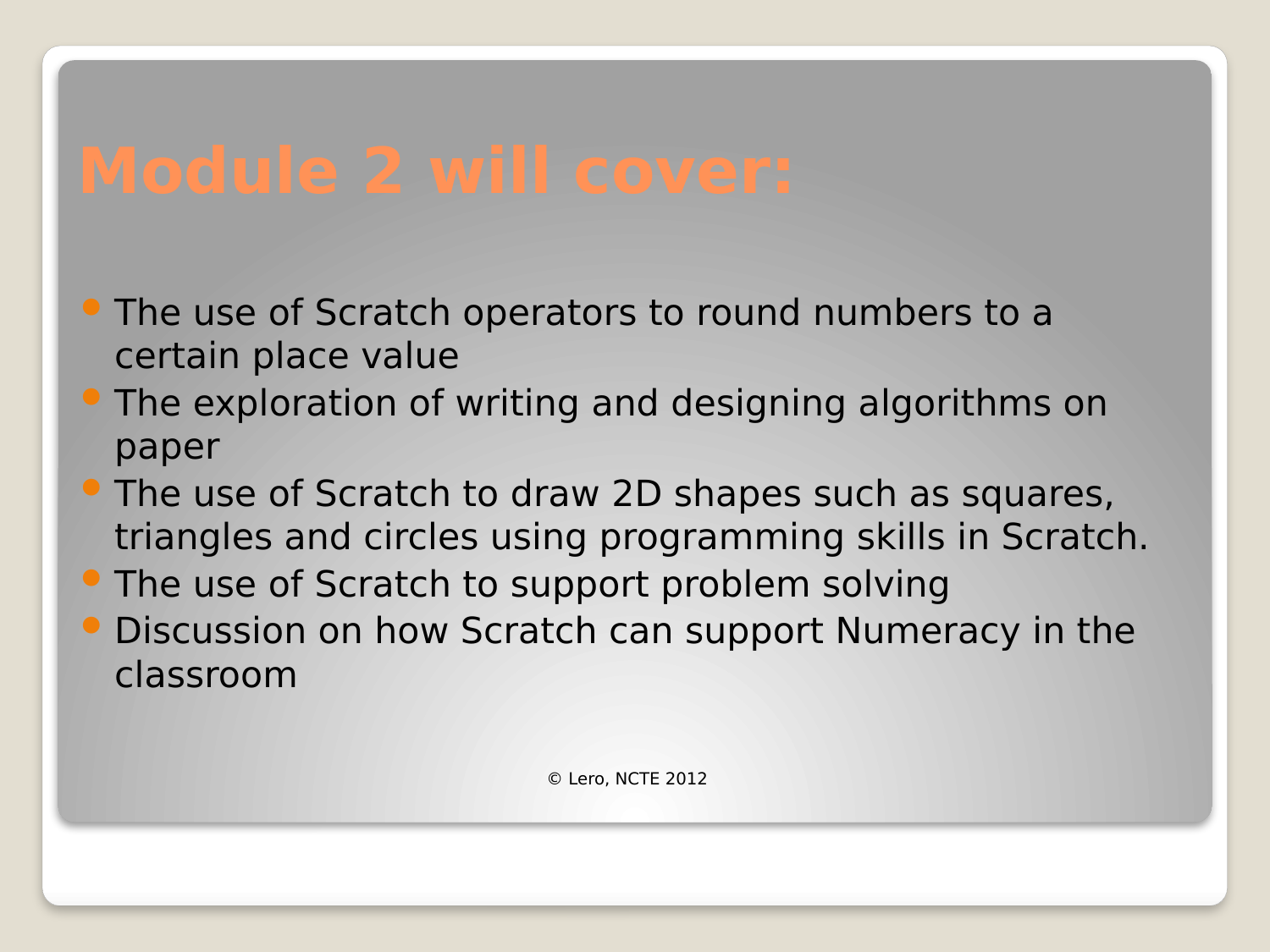

# Module 2 will cover:

The use of Scratch operators to round numbers to a certain place value
The exploration of writing and designing algorithms on paper
The use of Scratch to draw 2D shapes such as squares, triangles and circles using programming skills in Scratch.
The use of Scratch to support problem solving
Discussion on how Scratch can support Numeracy in the classroom

© Lero, NCTE 2012